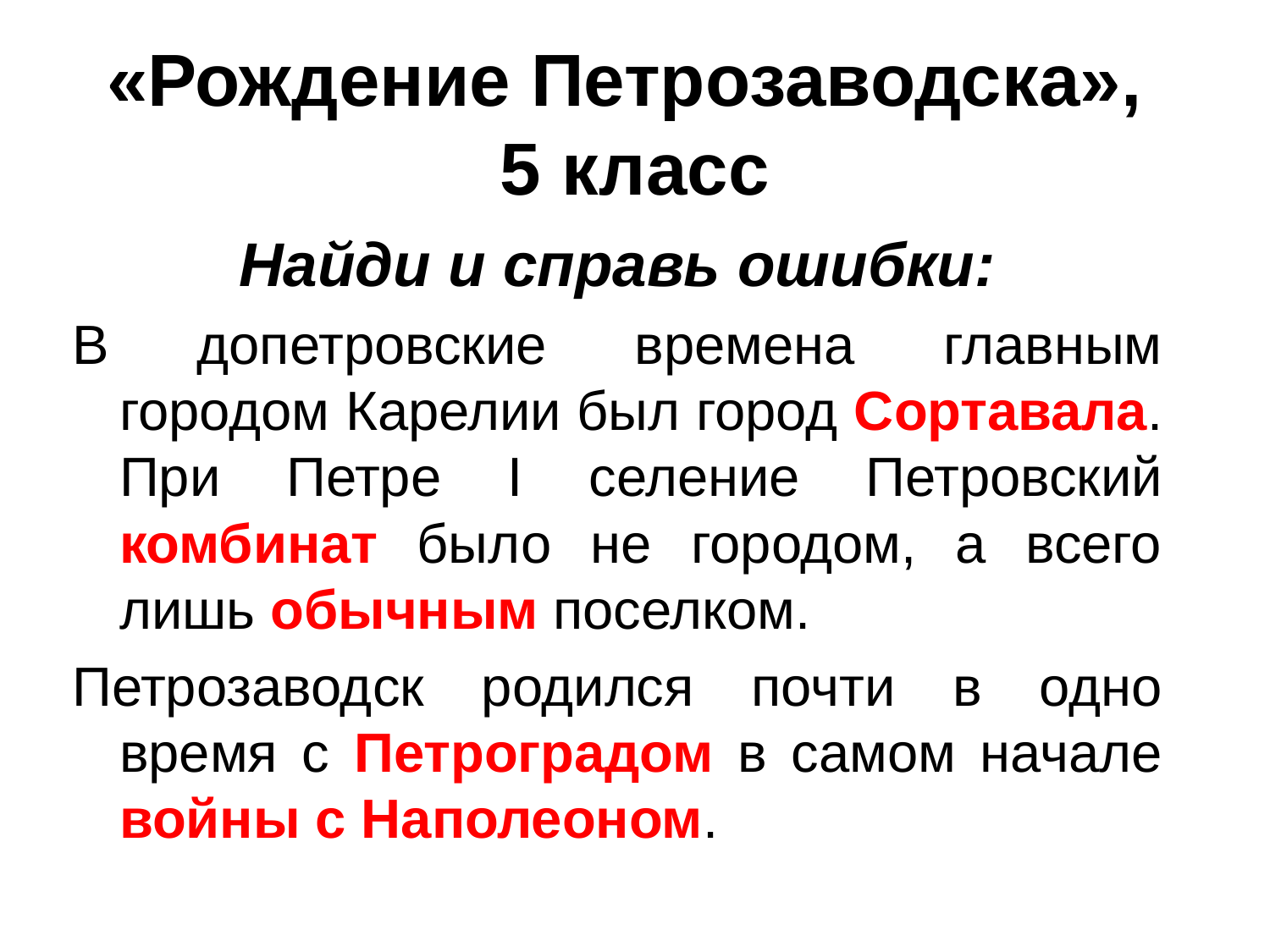

# «Рождение Петрозаводска», 5 класс
Найди и справь ошибки:
В допетровские времена главным городом Карелии был город Сортавала. При Петре I селение Петровский комбинат было не городом, а всего лишь обычным поселком.
Петрозаводск родился почти в одно время с Петроградом в самом начале войны с Наполеоном.